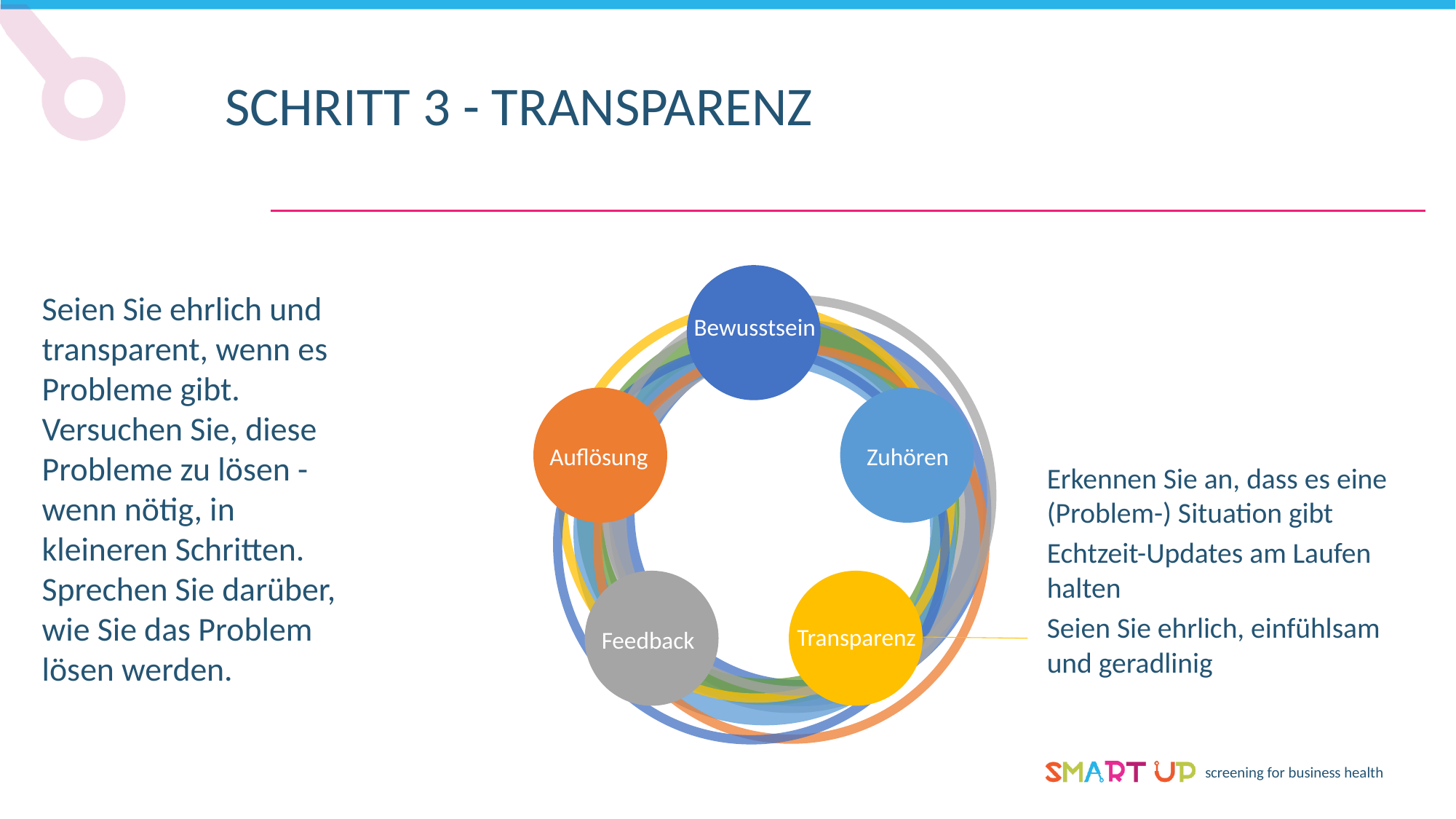

SCHRITT 3 - TRANSPARENZ

Seien Sie ehrlich und transparent, wenn es Probleme gibt. Versuchen Sie, diese Probleme zu lösen - wenn nötig, in kleineren Schritten. Sprechen Sie darüber, wie Sie das Problem lösen werden.

Bewusstsein

Auflösung
Zuhören
Erkennen Sie an, dass es eine (Problem-) Situation gibt
Echtzeit-Updates am Laufen halten
Seien Sie ehrlich, einfühlsam und geradlinig

Transparenz
Feedback